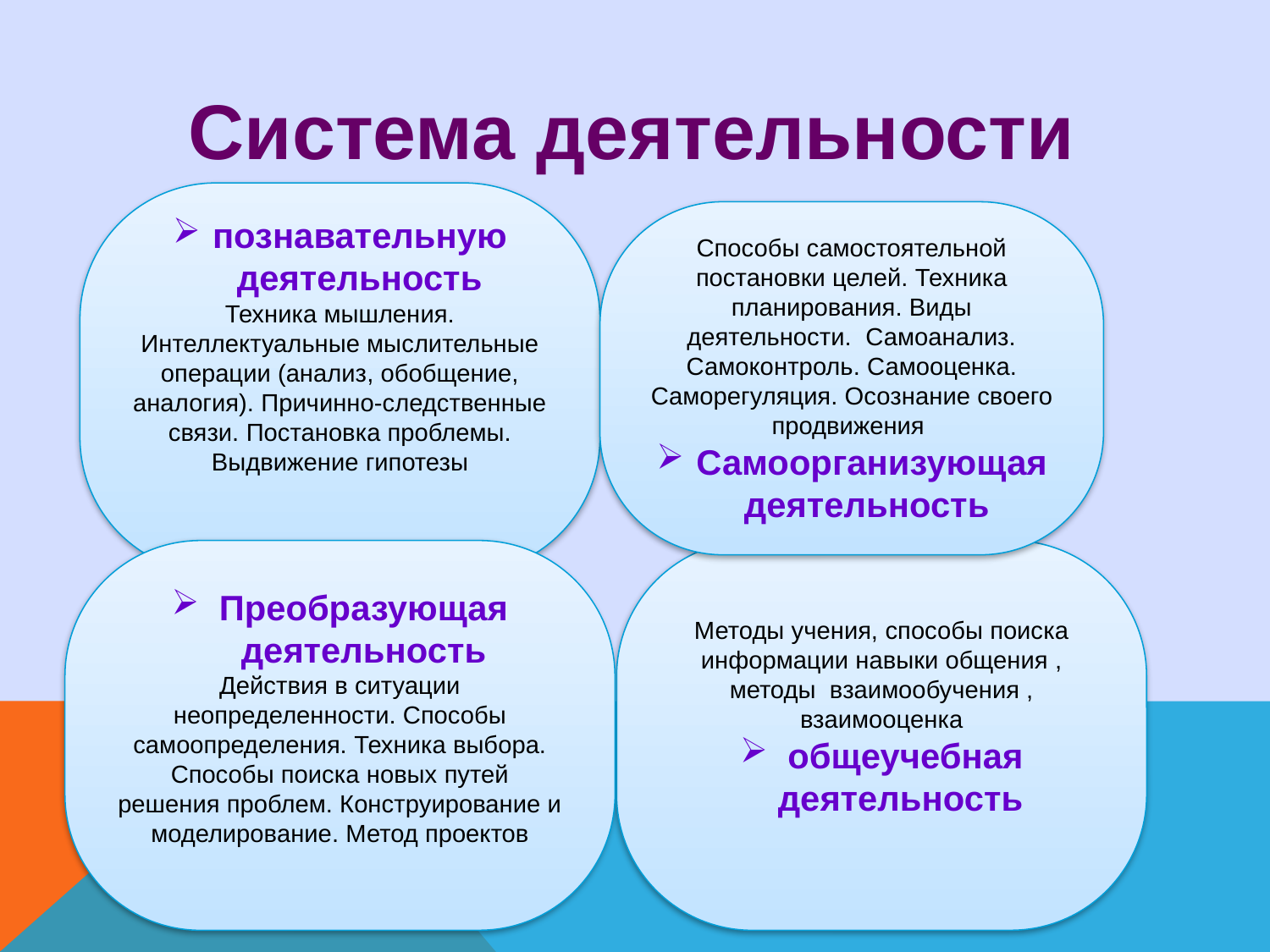

Система деятельности

познавательную деятельность
Техника мышления. Интеллектуальные мыслительные операции (анализ, обобщение, аналогия). Причинно-следственные связи. Постановка проблемы. Выдвижение гипотезы

Способы самостоятельной постановки целей. Техника планирования. Виды деятельности.  Самоанализ. Самоконтроль. Самооценка. Саморегуляция. Осознание своего продвижения
Самоорганизующая деятельность

Преобразующая деятельность
Действия в ситуации неопределенности. Способы самоопределения. Техника выбора. Способы поиска новых путей решения проблем. Конструирование и моделирование. Метод проектов

Методы учения, способы поиска информации навыки общения , методы  взаимообучения , взаимооценка
общеучебная деятельность